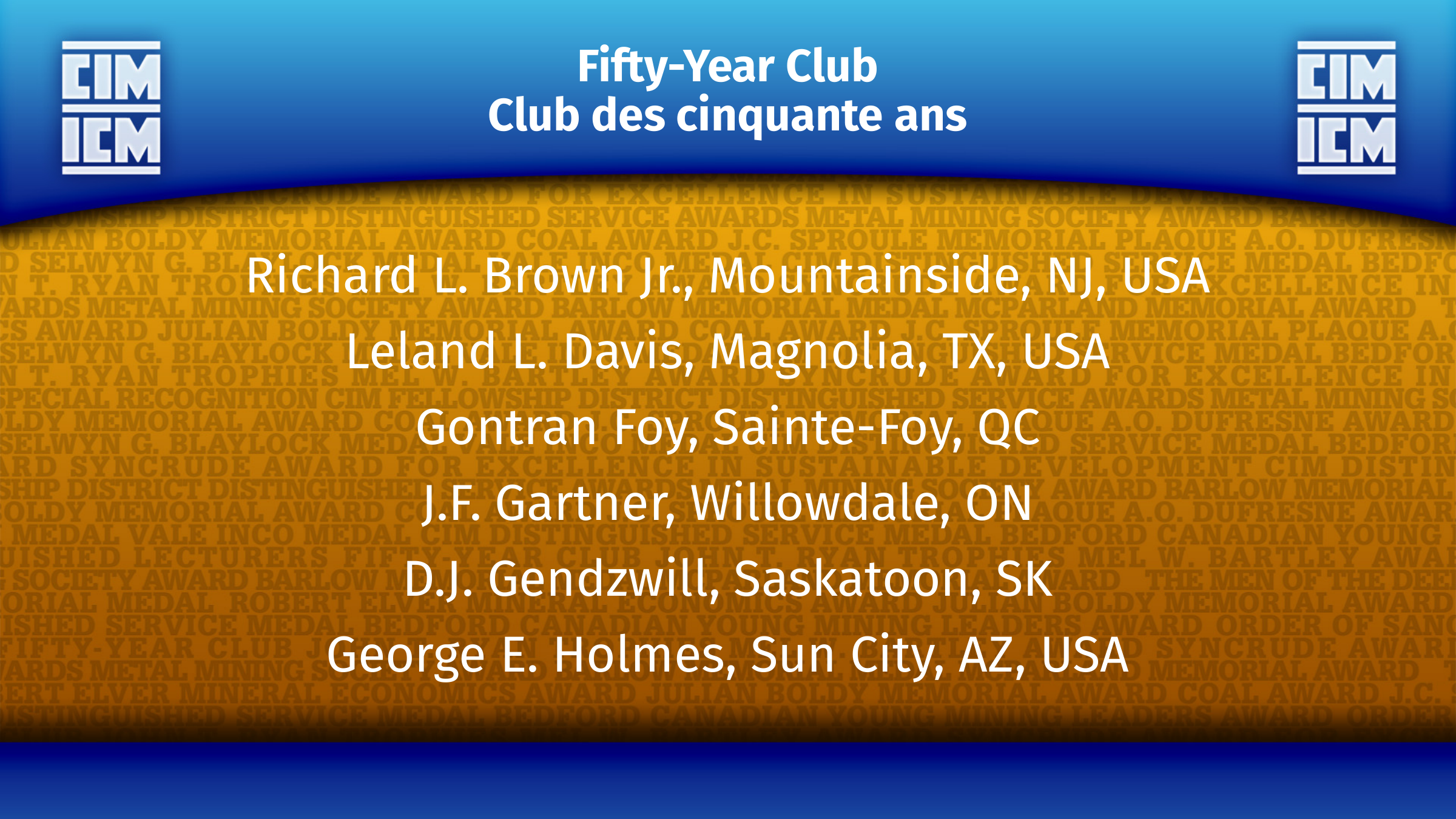

Fifty-Year Club
Club des cinquante ans
Richard L. Brown Jr., Mountainside, NJ, USA
Leland L. Davis, Magnolia, TX, USA
Gontran Foy, Sainte-Foy, QC
J.F. Gartner, Willowdale, ON
D.J. Gendzwill, Saskatoon, SK
George E. Holmes, Sun City, AZ, USA